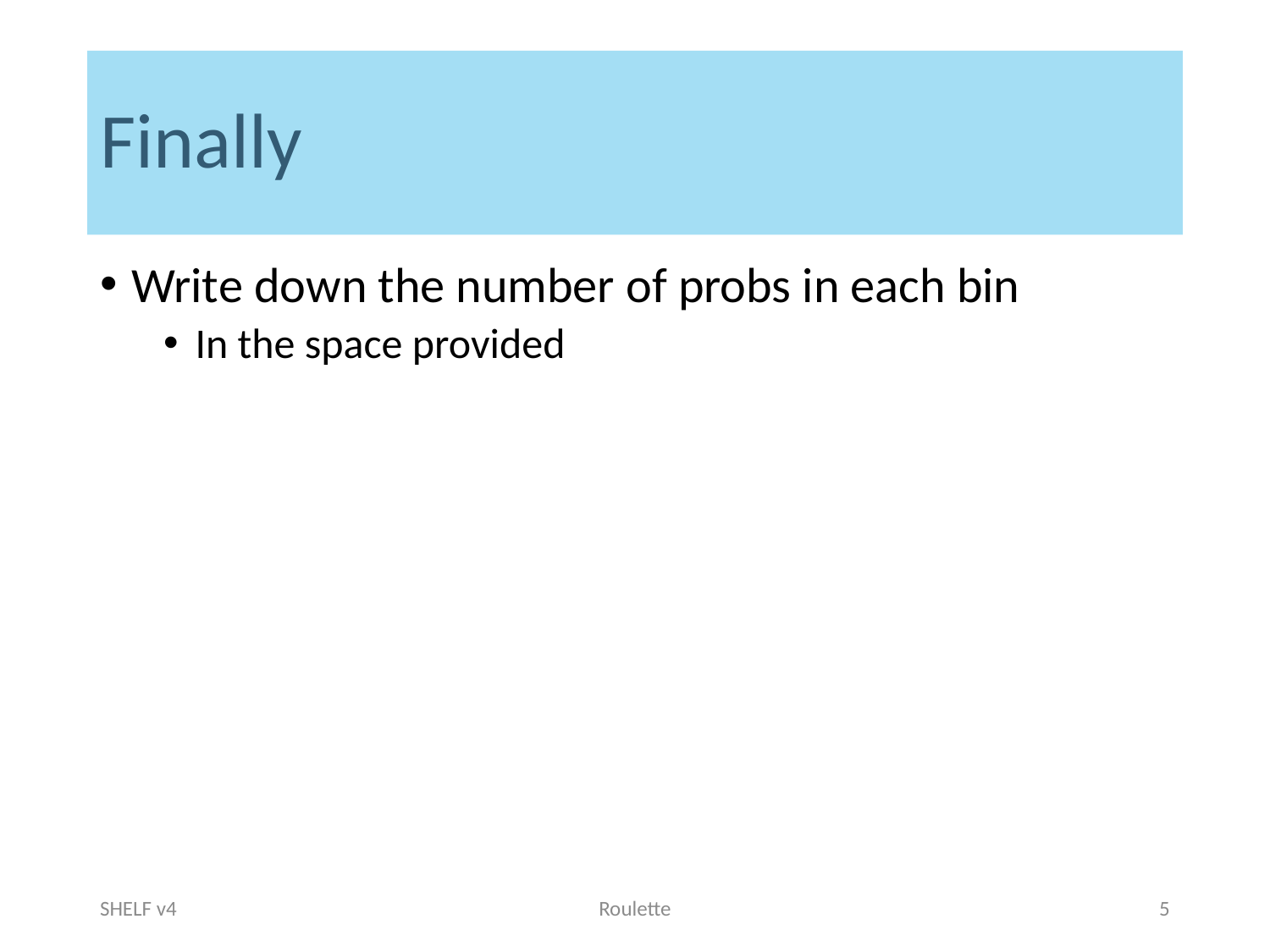

# Finally
Write down the number of probs in each bin
In the space provided
SHELF v4
Roulette
5